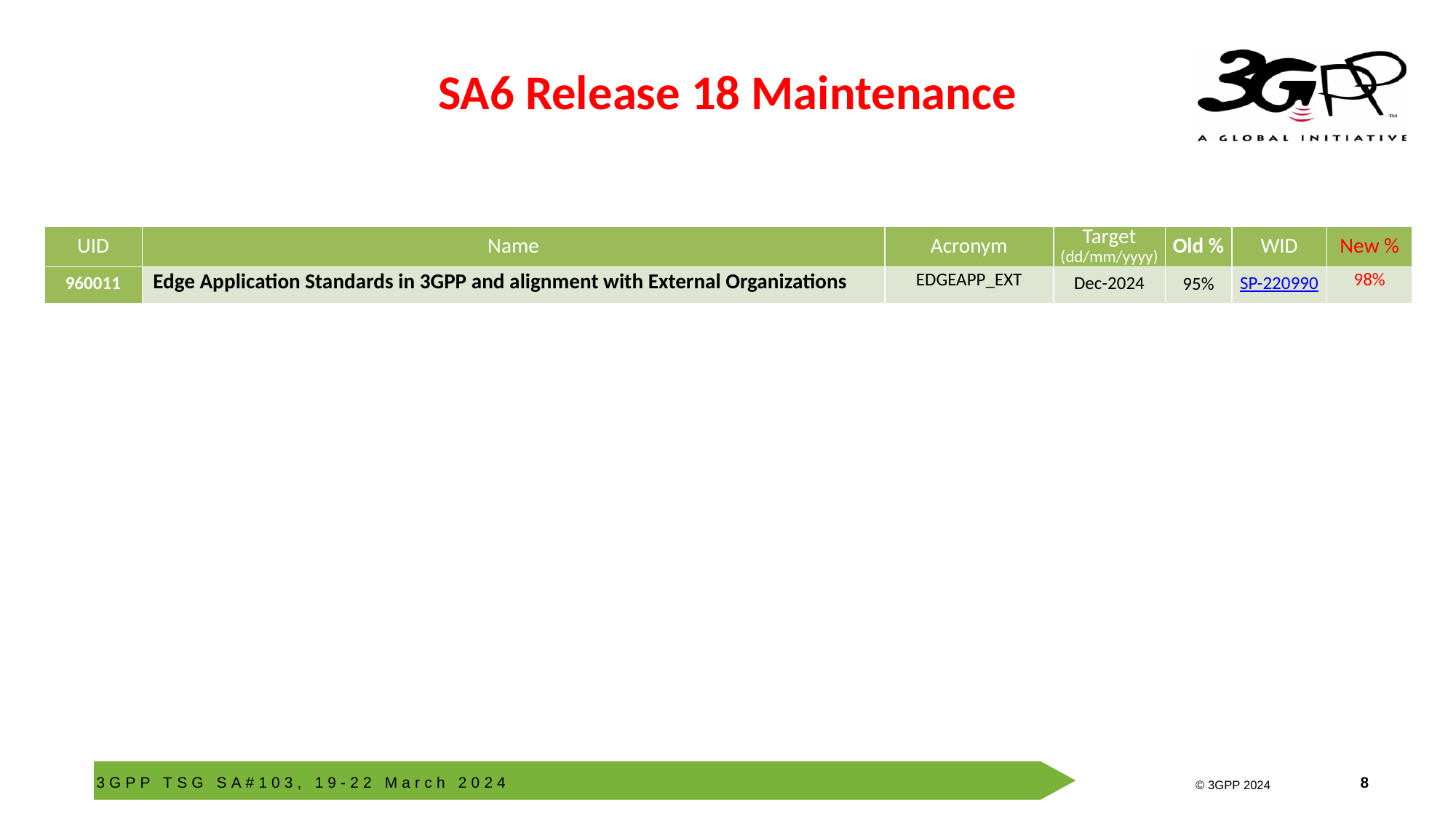

# SA6 Release 18 Maintenance
| UID | Name | Acronym | Target (dd/mm/yyyy) | Old % | WID | New % |
| --- | --- | --- | --- | --- | --- | --- |
| 960011 | Edge Application Standards in 3GPP and alignment with External Organizations | EDGEAPP\_EXT | Dec-2024 | 95% | SP-220990 | 98% |